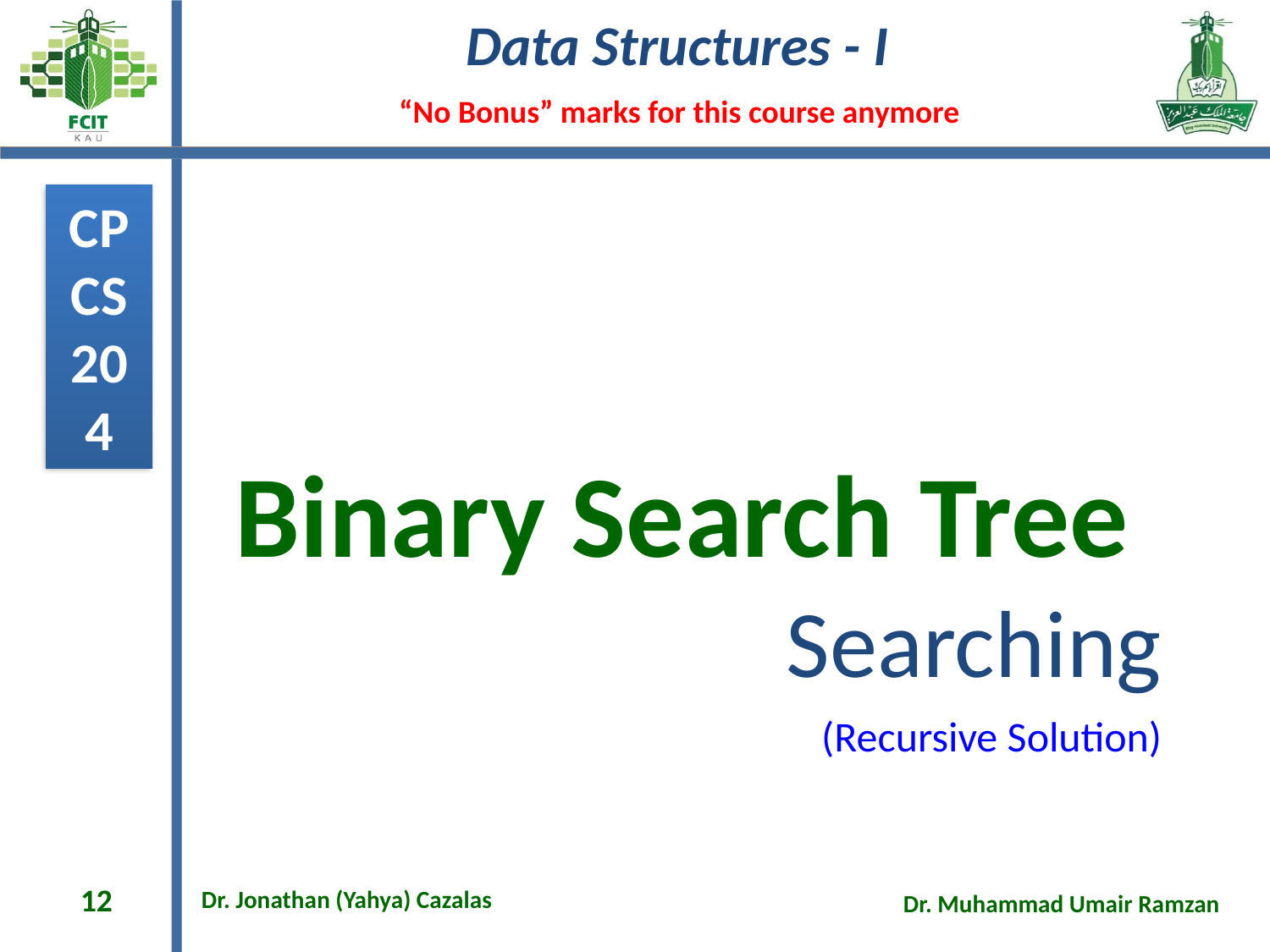

# Binary Search Tree
Searching
(Recursive Solution)
12